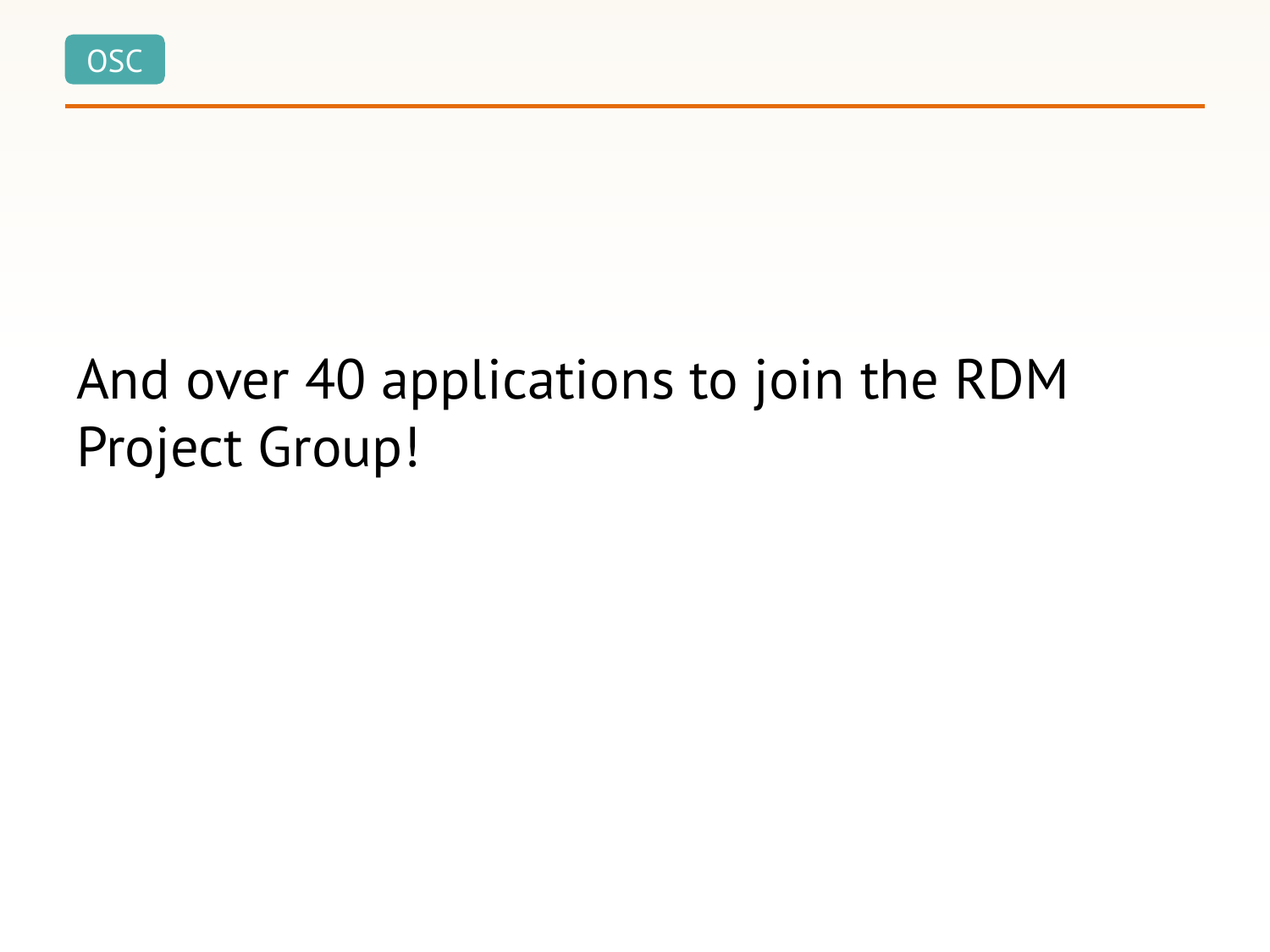

#
And over 40 applications to join the RDM Project Group!